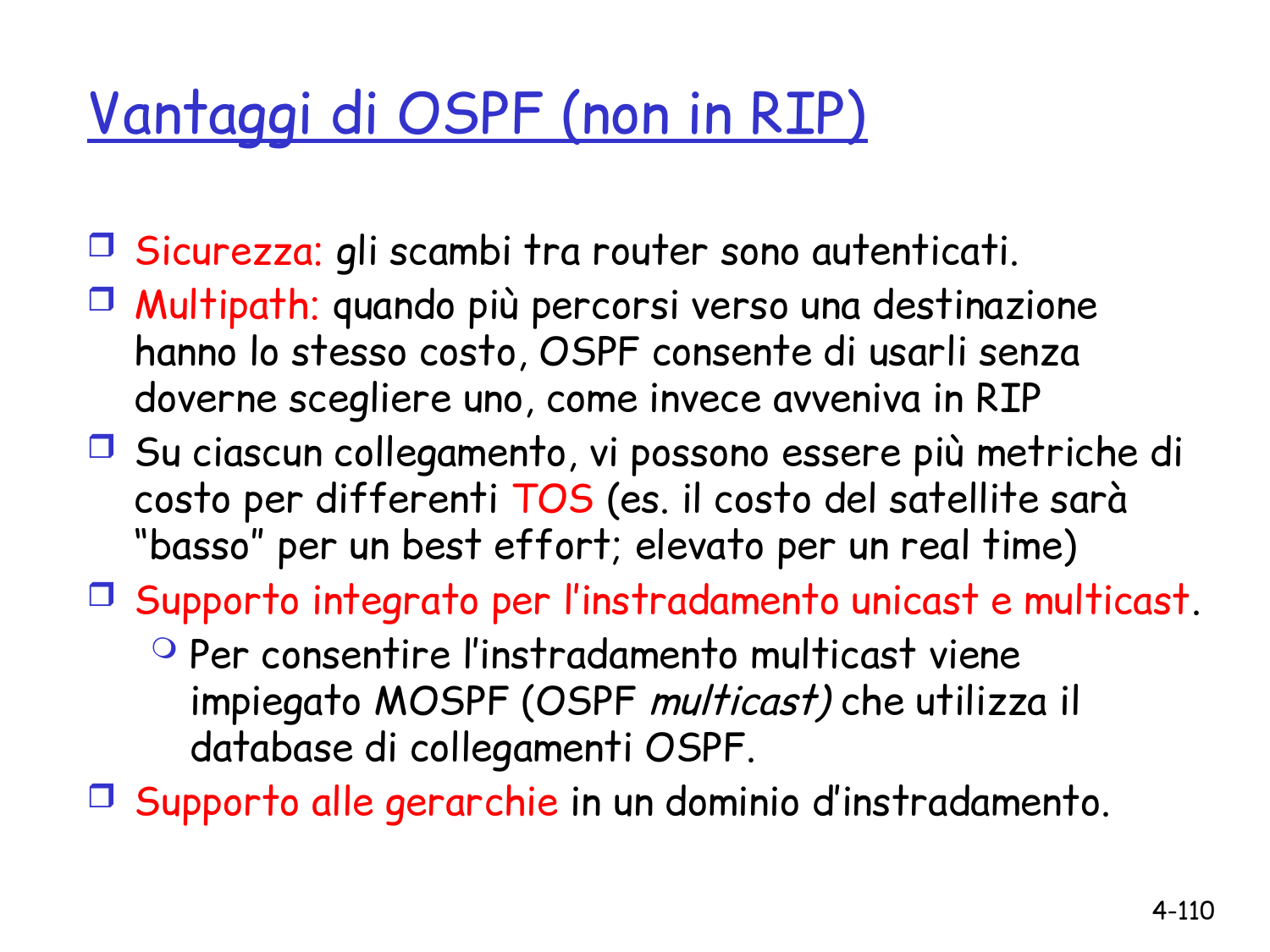

# Vantaggi di OSPF (non in RIP)
Sicurezza: gli scambi tra router sono autenticati.
Multipath: quando più percorsi verso una destinazione hanno lo stesso costo, OSPF consente di usarli senza doverne scegliere uno, come invece avveniva in RIP
Su ciascun collegamento, vi possono essere più metriche di costo per differenti TOS (es. il costo del satellite sarà “basso” per un best effort; elevato per un real time)
Supporto integrato per l’instradamento unicast e multicast.
Per consentire l’instradamento multicast viene impiegato MOSPF (OSPF multicast) che utilizza il database di collegamenti OSPF.
Supporto alle gerarchie in un dominio d’instradamento.
4-110